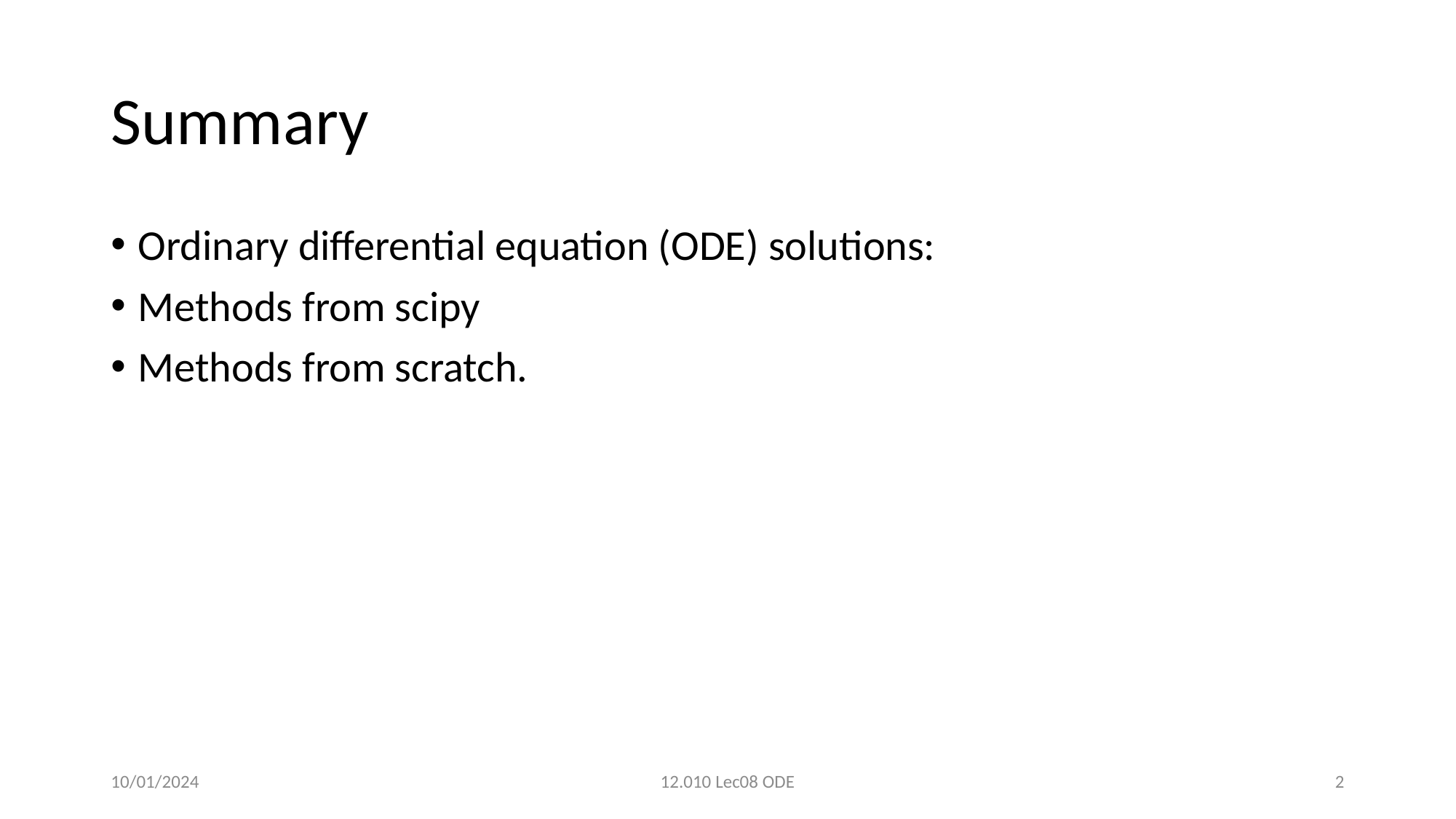

# Summary
Ordinary differential equation (ODE) solutions:
Methods from scipy
Methods from scratch.

10/01/2024
12.010 Lec08 ODE
2